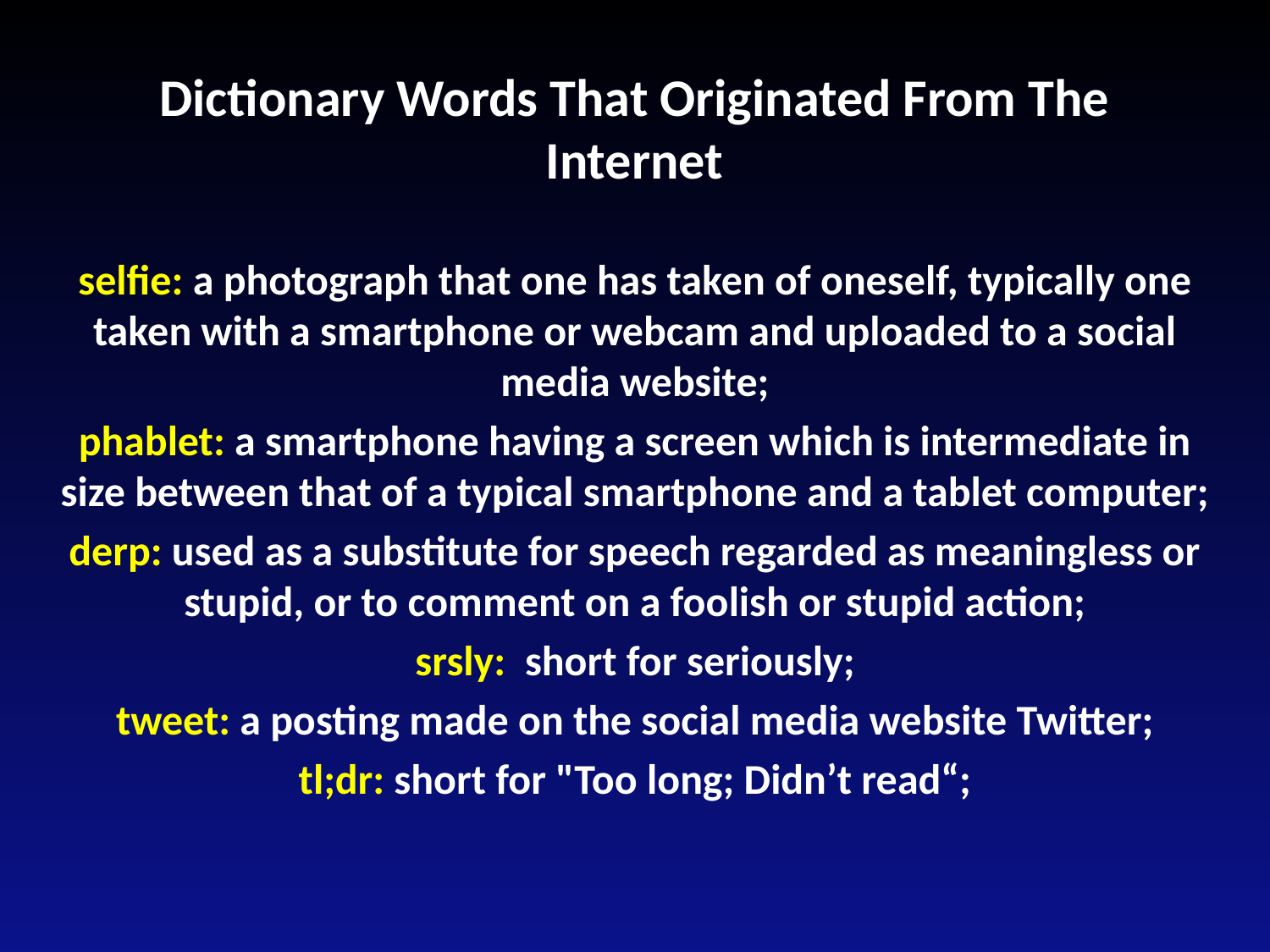

# Dictionary Words That Originated From The Internet
selfie: a photograph that one has taken of oneself, typically one taken with a smartphone or webcam and uploaded to a social media website;
phablet: a smartphone having a screen which is intermediate in size between that of a typical smartphone and a tablet computer;
derp: used as a substitute for speech regarded as meaningless or stupid, or to comment on a foolish or stupid action;
srsly:  short for seriously;
tweet: a posting made on the social media website Twitter;
tl;dr: short for "Too long; Didn’t read“;